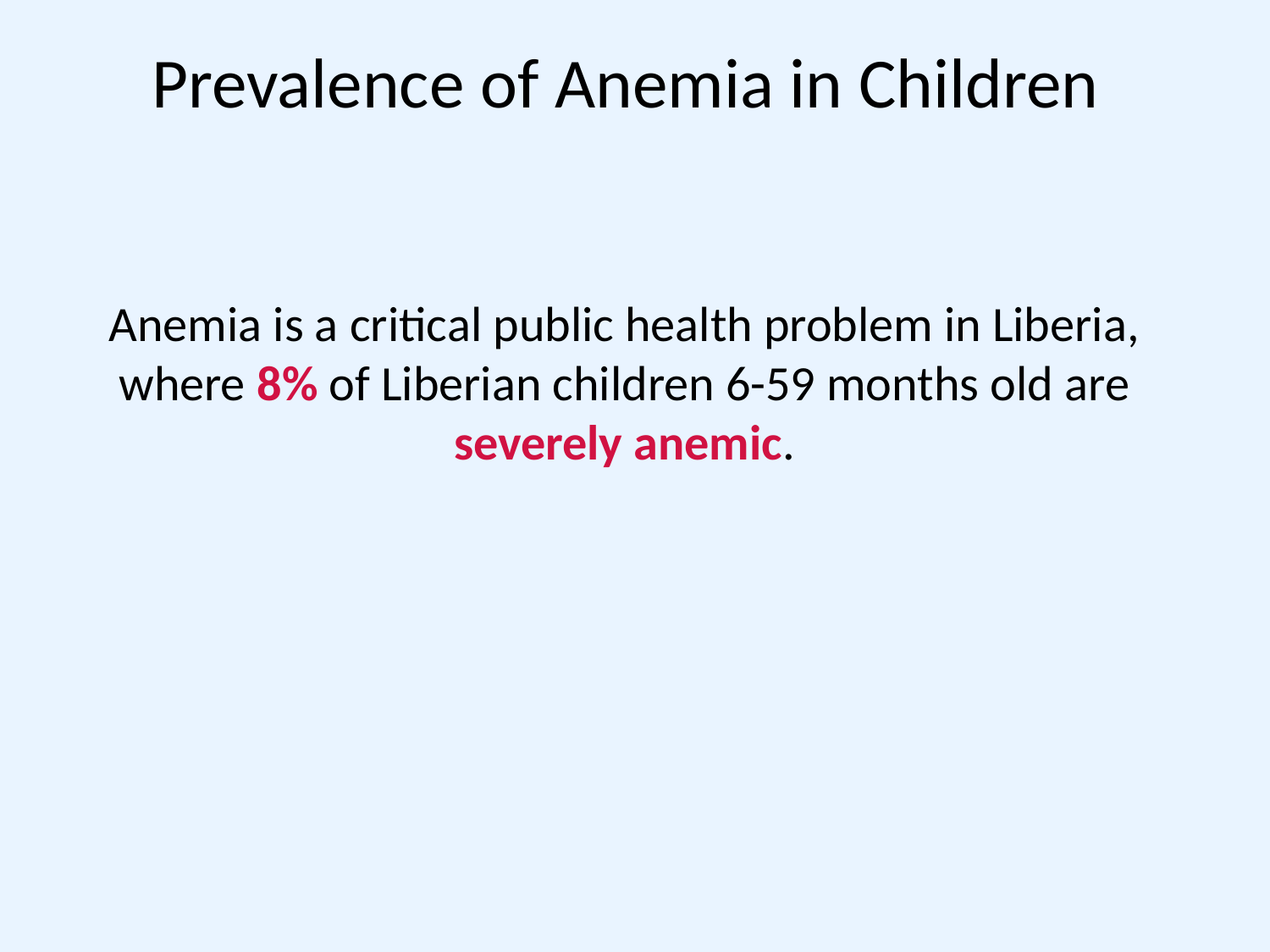

# Prevalence of Anemia in Children
Anemia is a critical public health problem in Liberia, where 8% of Liberian children 6-59 months old are severely anemic.